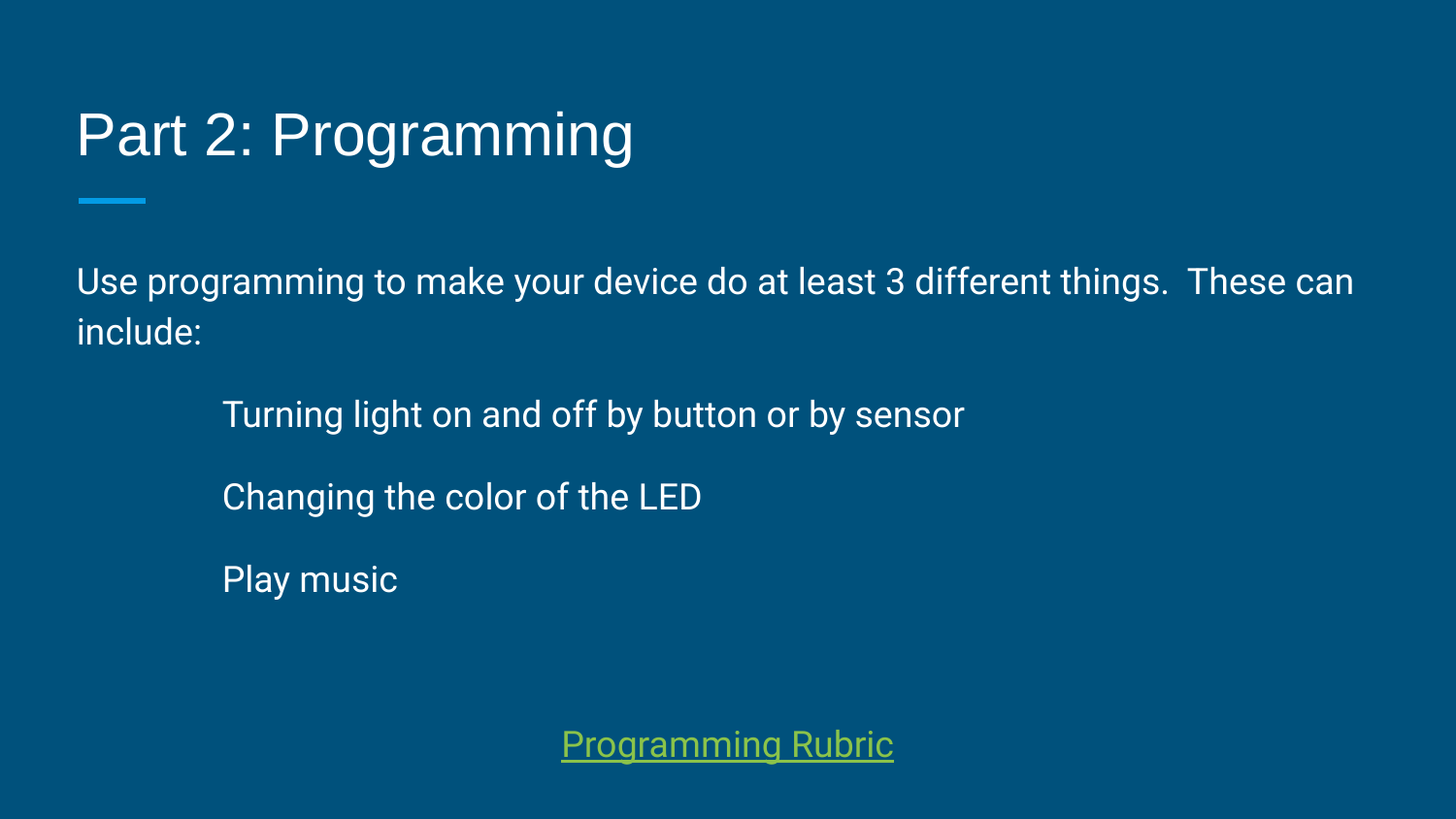

# Part 2: Programming
Use programming to make your device do at least 3 different things.  These can include:
	Turning light on and off by button or by sensor
	Changing the color of the LED
	Play music

Programming Rubric